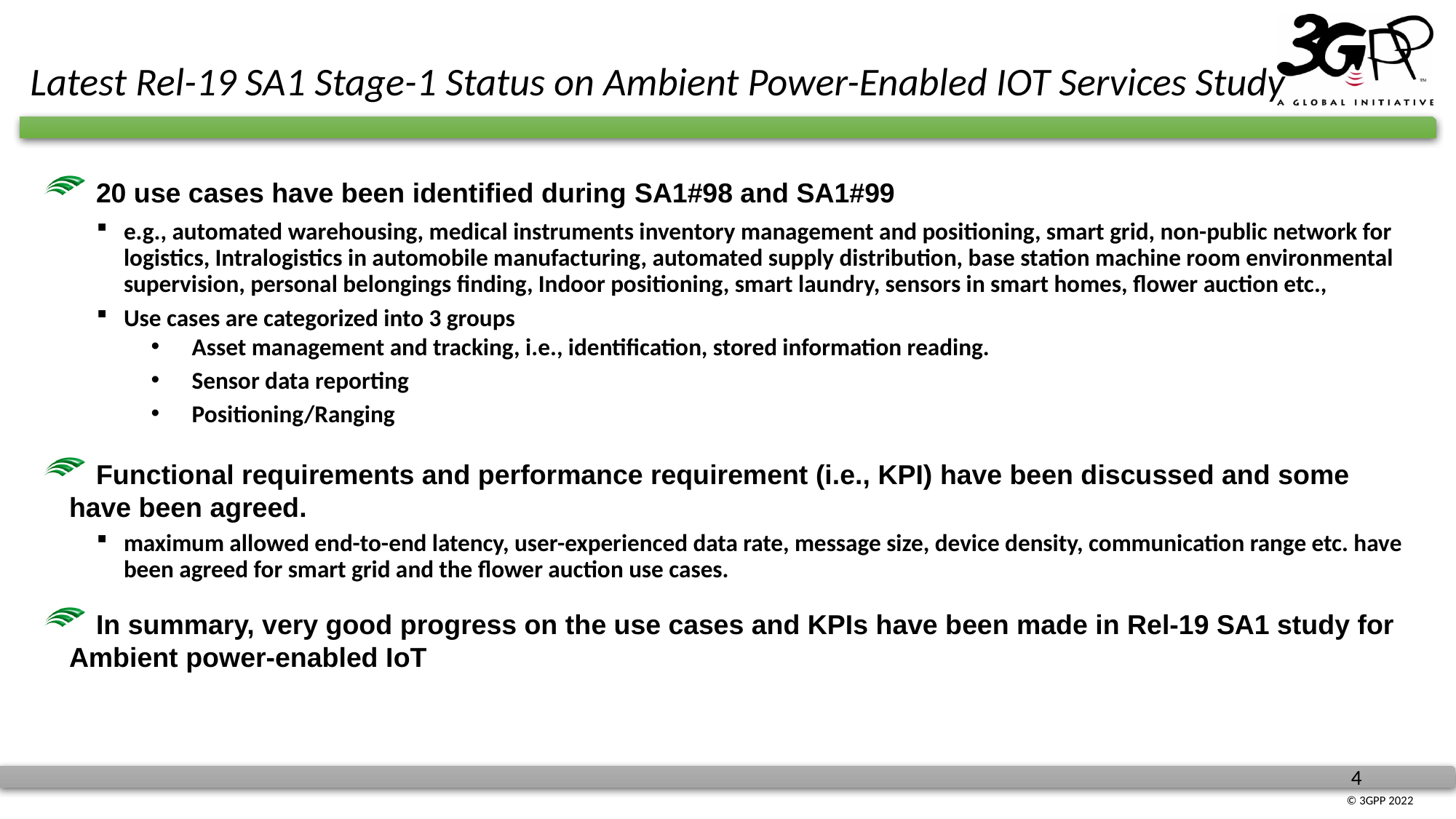

# Latest Rel-19 SA1 Stage-1 Status on Ambient Power-Enabled IOT Services Study
 20 use cases have been identified during SA1#98 and SA1#99
e.g., automated warehousing, medical instruments inventory management and positioning, smart grid, non-public network for logistics, Intralogistics in automobile manufacturing, automated supply distribution, base station machine room environmental supervision, personal belongings finding, Indoor positioning, smart laundry, sensors in smart homes, flower auction etc.,
Use cases are categorized into 3 groups
Asset management and tracking, i.e., identification, stored information reading.
Sensor data reporting
Positioning/Ranging
 Functional requirements and performance requirement (i.e., KPI) have been discussed and some have been agreed.
maximum allowed end-to-end latency, user-experienced data rate, message size, device density, communication range etc. have been agreed for smart grid and the flower auction use cases.
 In summary, very good progress on the use cases and KPIs have been made in Rel-19 SA1 study for Ambient power-enabled IoT